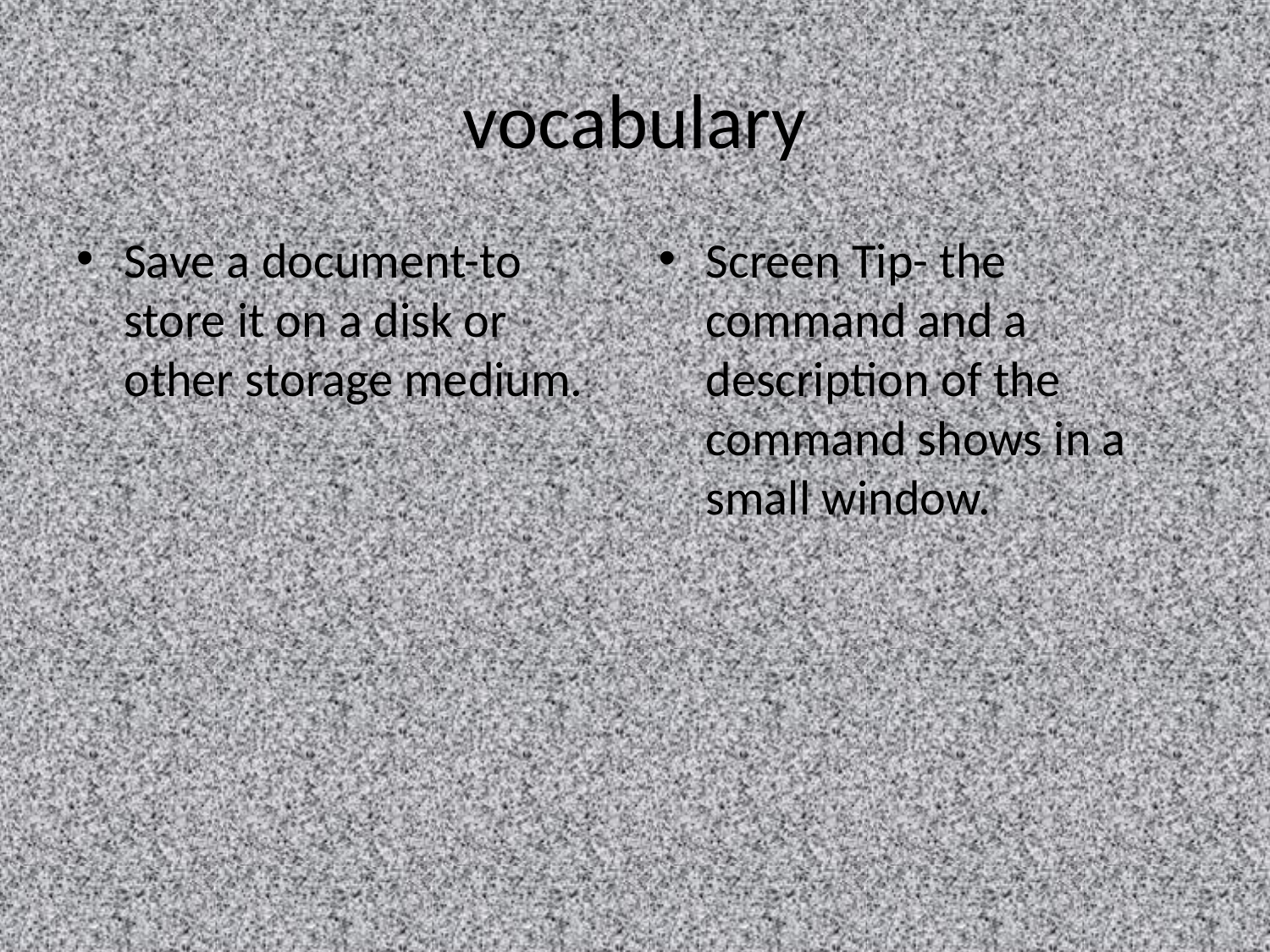

# vocabulary
Save a document-to store it on a disk or other storage medium.
Screen Tip- the command and a description of the command shows in a small window.